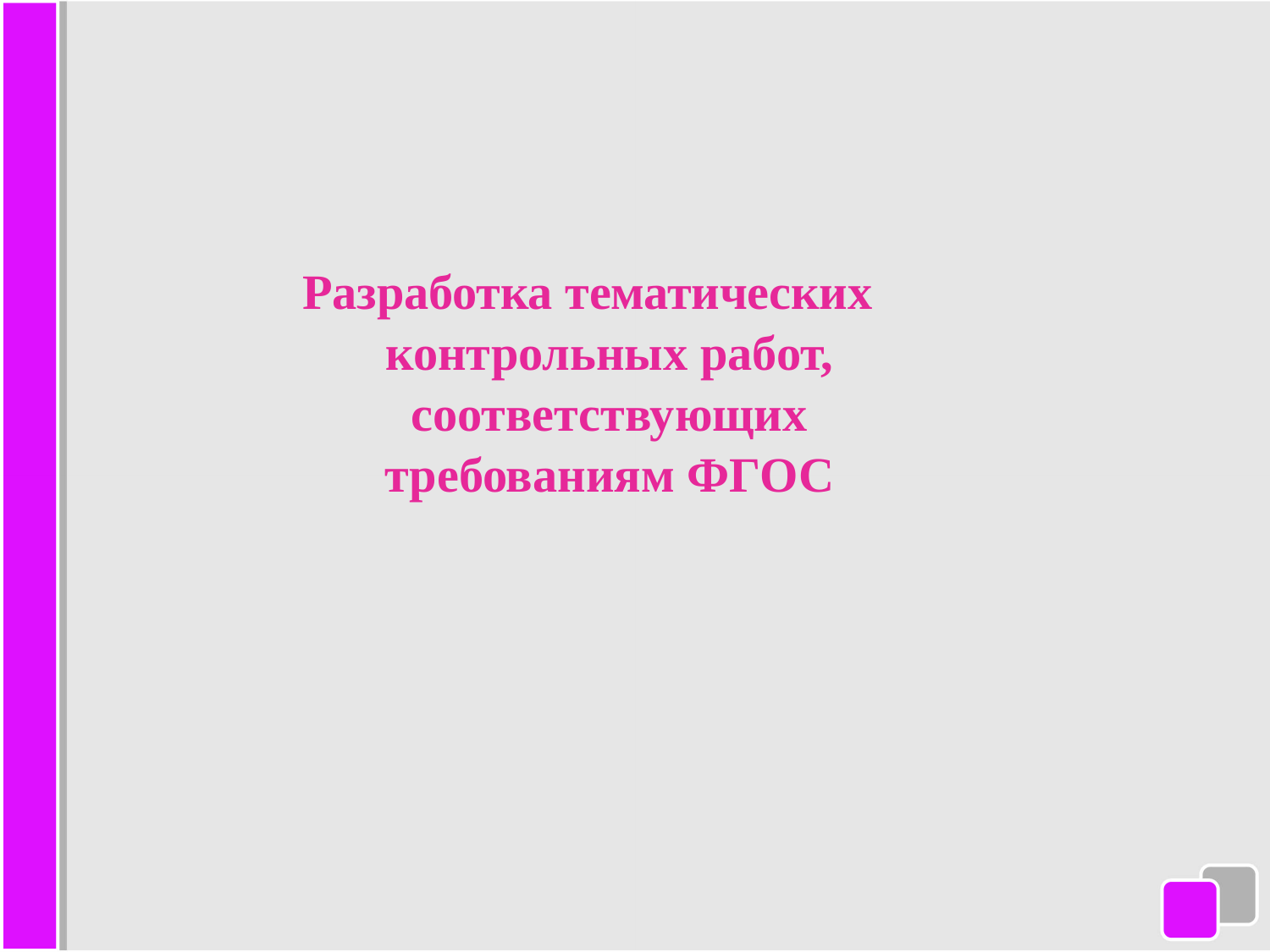

#

Разработка тематических контрольных работ, соответствующих требованиям ФГОС